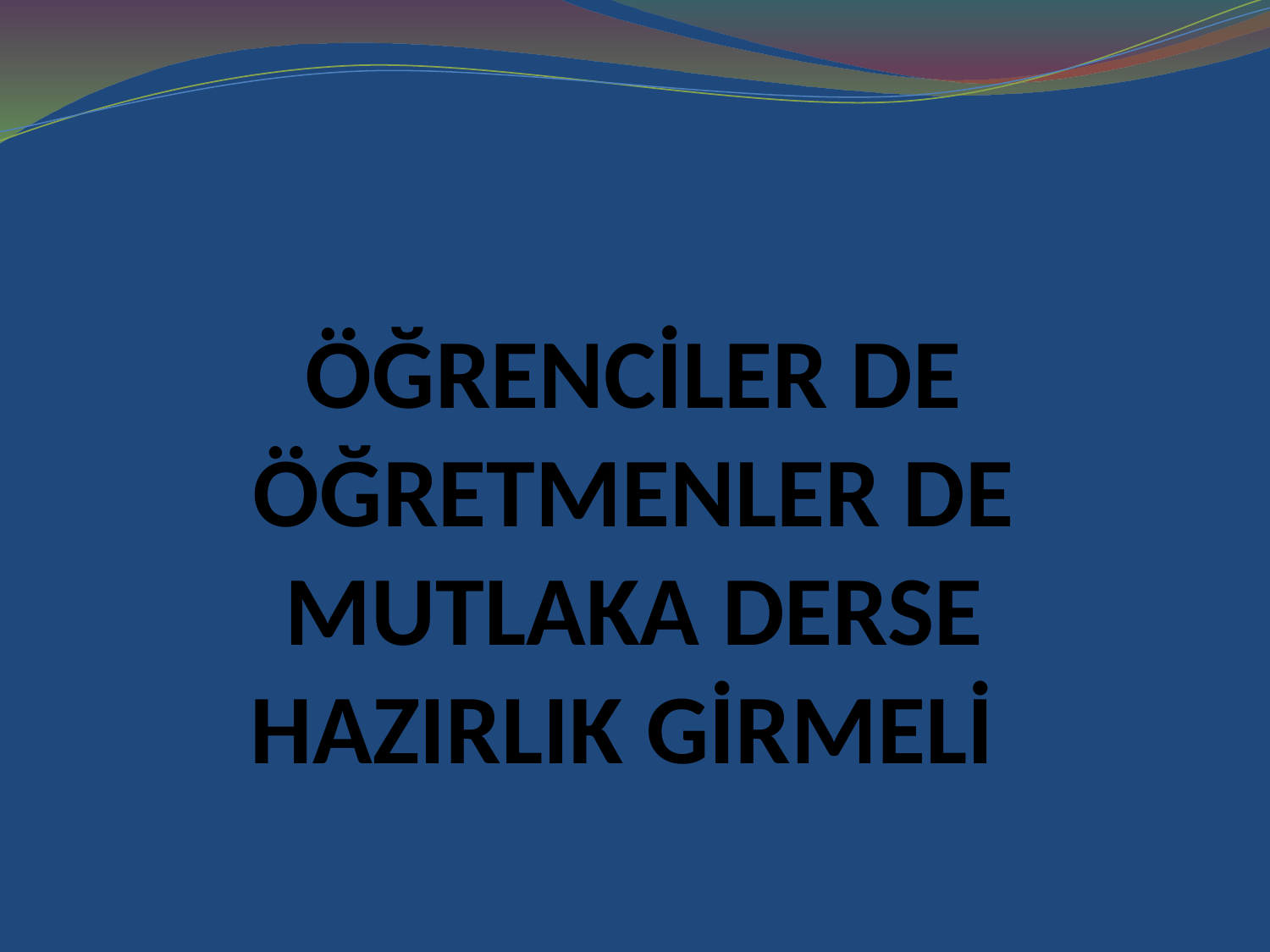

# ÖĞRENCİLER DE ÖĞRETMENLER DE MUTLAKA DERSE HAZIRLIK GİRMELİ